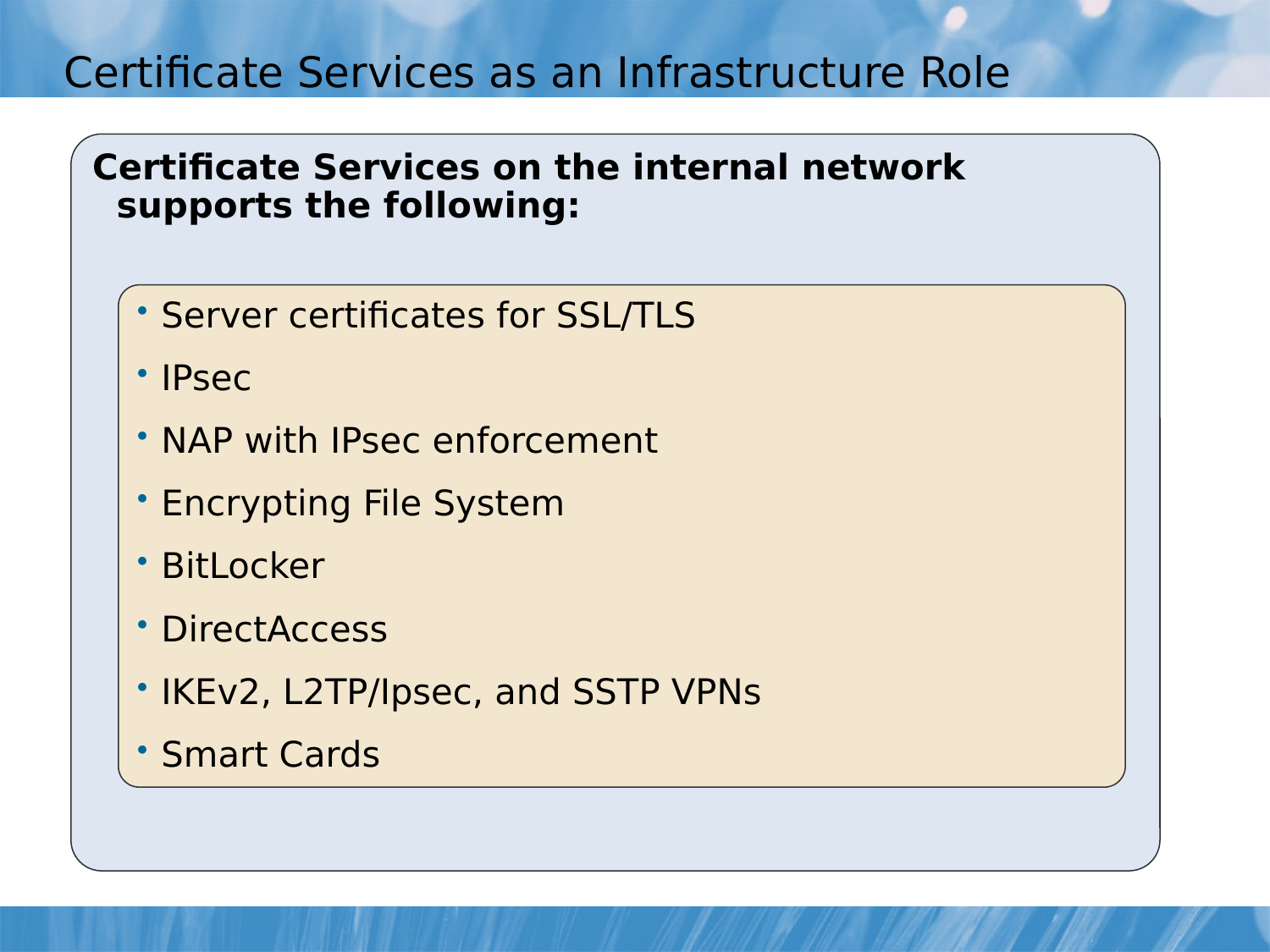

# Certificate Services as an Infrastructure Role
Certificate Services on the internal network supports the following:

Server certificates for SSL/TLS
IPsec
NAP with IPsec enforcement
Encrypting File System
BitLocker
DirectAccess
IKEv2, L2TP/Ipsec, and SSTP VPNs
Smart Cards